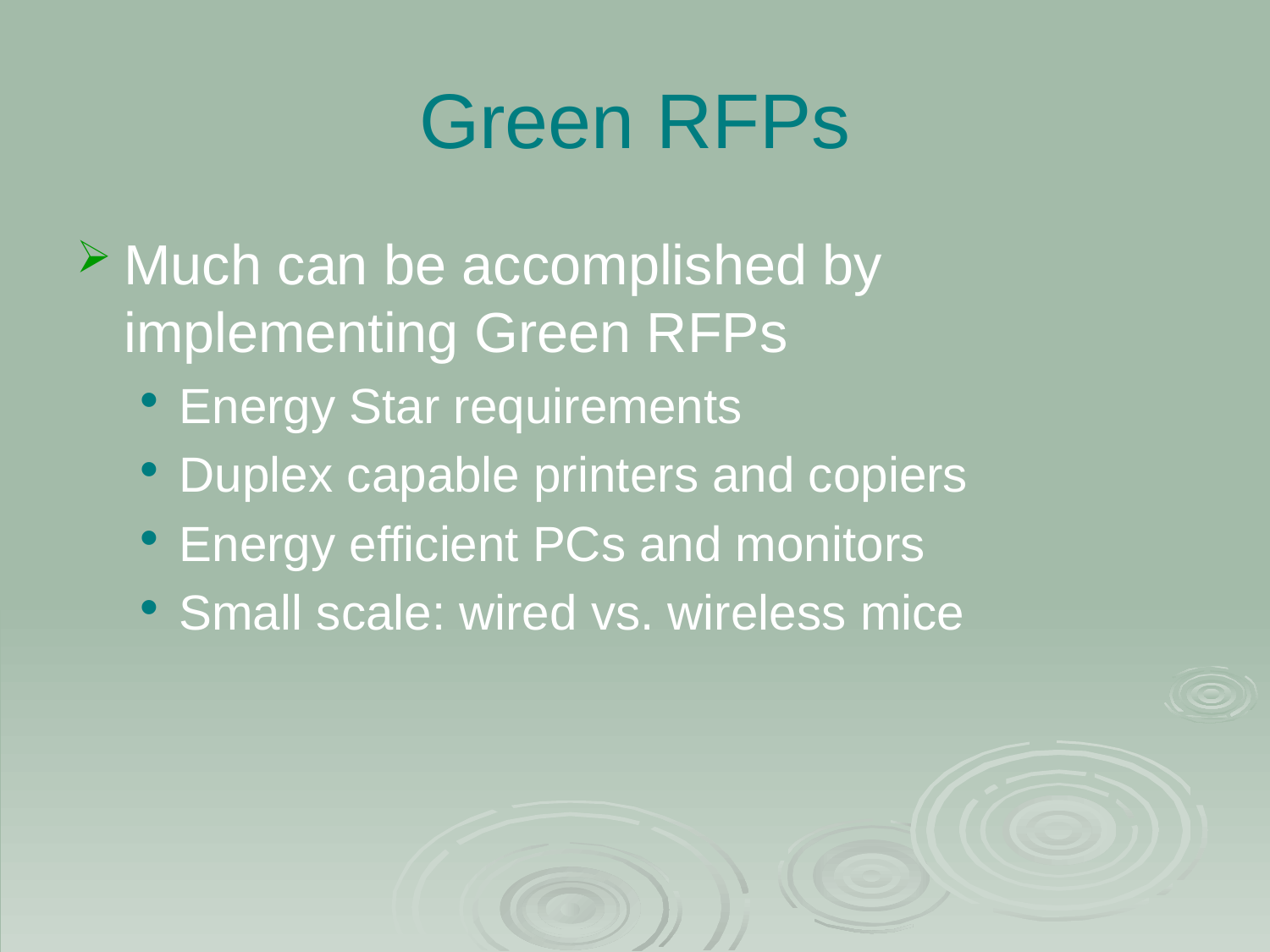

# Green RFPs
Much can be accomplished by implementing Green RFPs
Energy Star requirements
Duplex capable printers and copiers
Energy efficient PCs and monitors
Small scale: wired vs. wireless mice